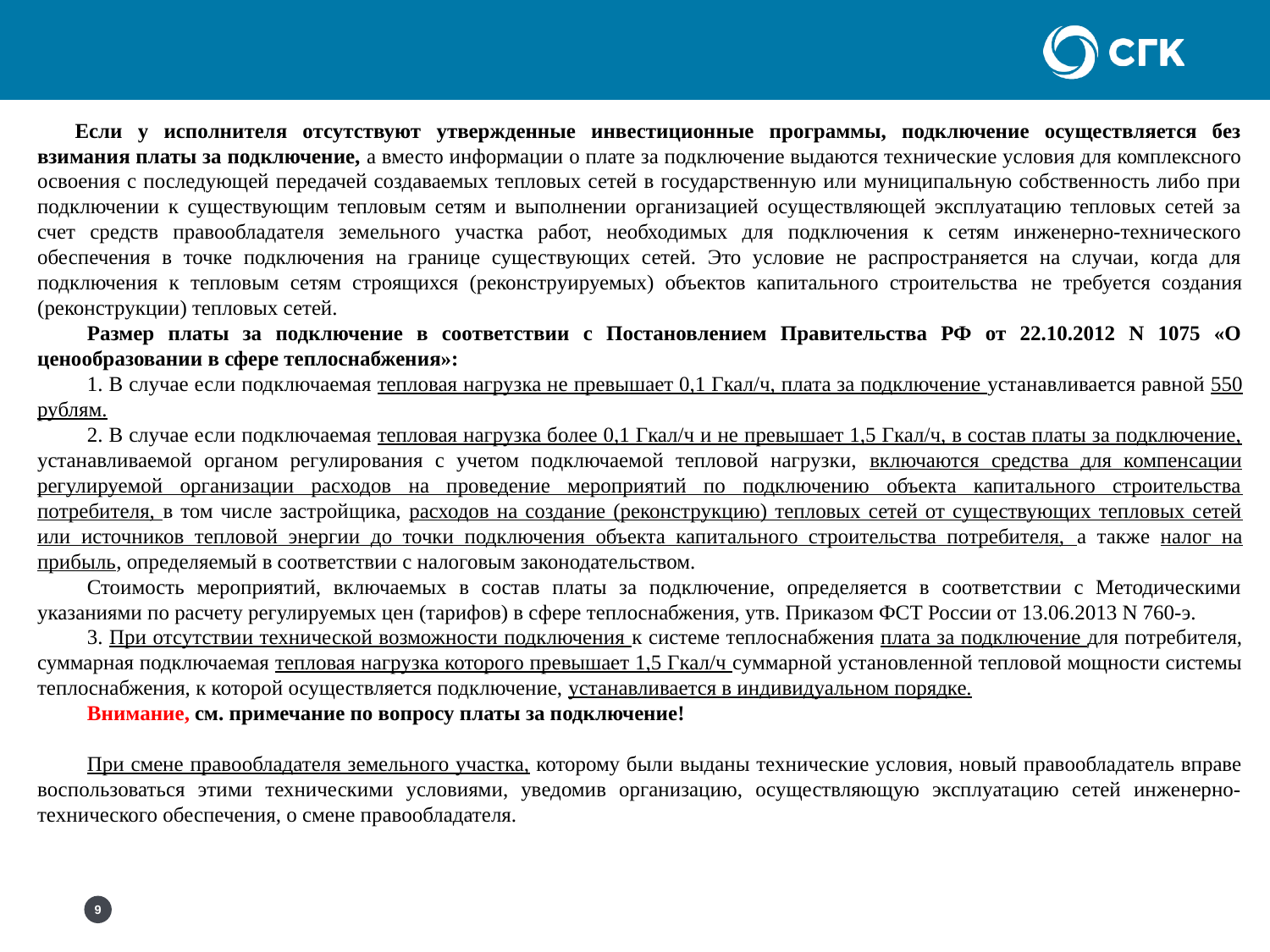

Если у исполнителя отсутствуют утвержденные инвестиционные программы, подключение осуществляется без взимания платы за подключение, а вместо информации о плате за подключение выдаются технические условия для комплексного освоения с последующей передачей создаваемых тепловых сетей в государственную или муниципальную собственность либо при подключении к существующим тепловым сетям и выполнении организацией осуществляющей эксплуатацию тепловых сетей за счет средств правообладателя земельного участка работ, необходимых для подключения к сетям инженерно-технического обеспечения в точке подключения на границе существующих сетей. Это условие не распространяется на случаи, когда для подключения к тепловым сетям строящихся (реконструируемых) объектов капитального строительства не требуется создания (реконструкции) тепловых сетей.
Размер платы за подключение в соответствии с Постановлением Правительства РФ от 22.10.2012 N 1075 «О ценообразовании в сфере теплоснабжения»:
1. В случае если подключаемая тепловая нагрузка не превышает 0,1 Гкал/ч, плата за подключение устанавливается равной 550 рублям.
2. В случае если подключаемая тепловая нагрузка более 0,1 Гкал/ч и не превышает 1,5 Гкал/ч, в состав платы за подключение, устанавливаемой органом регулирования с учетом подключаемой тепловой нагрузки, включаются средства для компенсации регулируемой организации расходов на проведение мероприятий по подключению объекта капитального строительства потребителя, в том числе застройщика, расходов на создание (реконструкцию) тепловых сетей от существующих тепловых сетей или источников тепловой энергии до точки подключения объекта капитального строительства потребителя, а также налог на прибыль, определяемый в соответствии с налоговым законодательством.
Стоимость мероприятий, включаемых в состав платы за подключение, определяется в соответствии с Методическими указаниями по расчету регулируемых цен (тарифов) в сфере теплоснабжения, утв. Приказом ФСТ России от 13.06.2013 N 760-э.
3. При отсутствии технической возможности подключения к системе теплоснабжения плата за подключение для потребителя, суммарная подключаемая тепловая нагрузка которого превышает 1,5 Гкал/ч суммарной установленной тепловой мощности системы теплоснабжения, к которой осуществляется подключение, устанавливается в индивидуальном порядке.
Внимание, см. примечание по вопросу платы за подключение!

При смене правообладателя земельного участка, которому были выданы технические условия, новый правообладатель вправе воспользоваться этими техническими условиями, уведомив организацию, осуществляющую эксплуатацию сетей инженерно-технического обеспечения, о смене правообладателя.